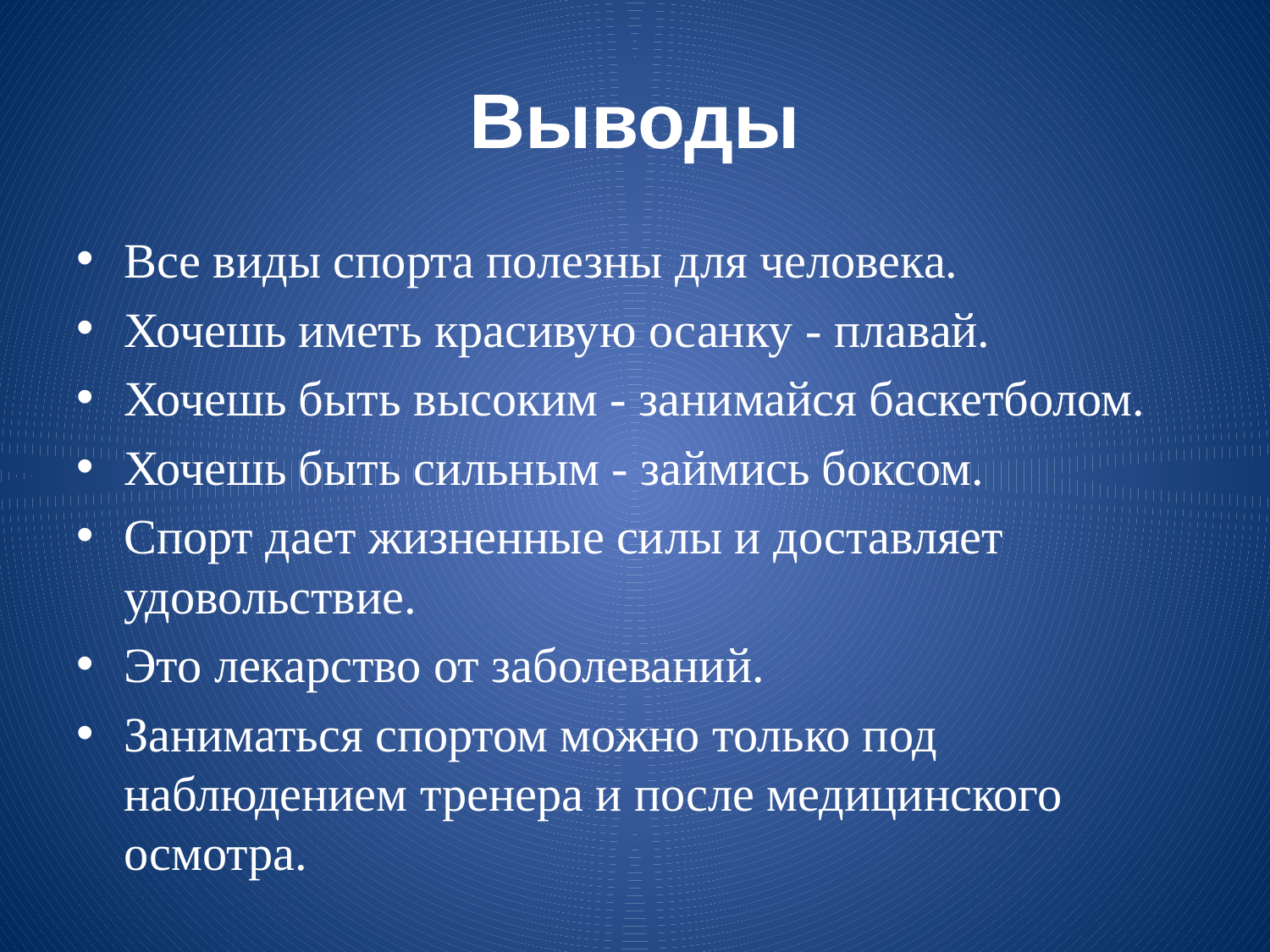

# Выводы
Все виды спорта полезны для человека.
Хочешь иметь красивую осанку - плавай.
Хочешь быть высоким - занимайся баскетболом.
Хочешь быть сильным - займись боксом.
Спорт дает жизненные силы и доставляет удовольствие.
Это лекарство от заболеваний.
Заниматься спортом можно только под наблюдением тренера и после медицинского осмотра.